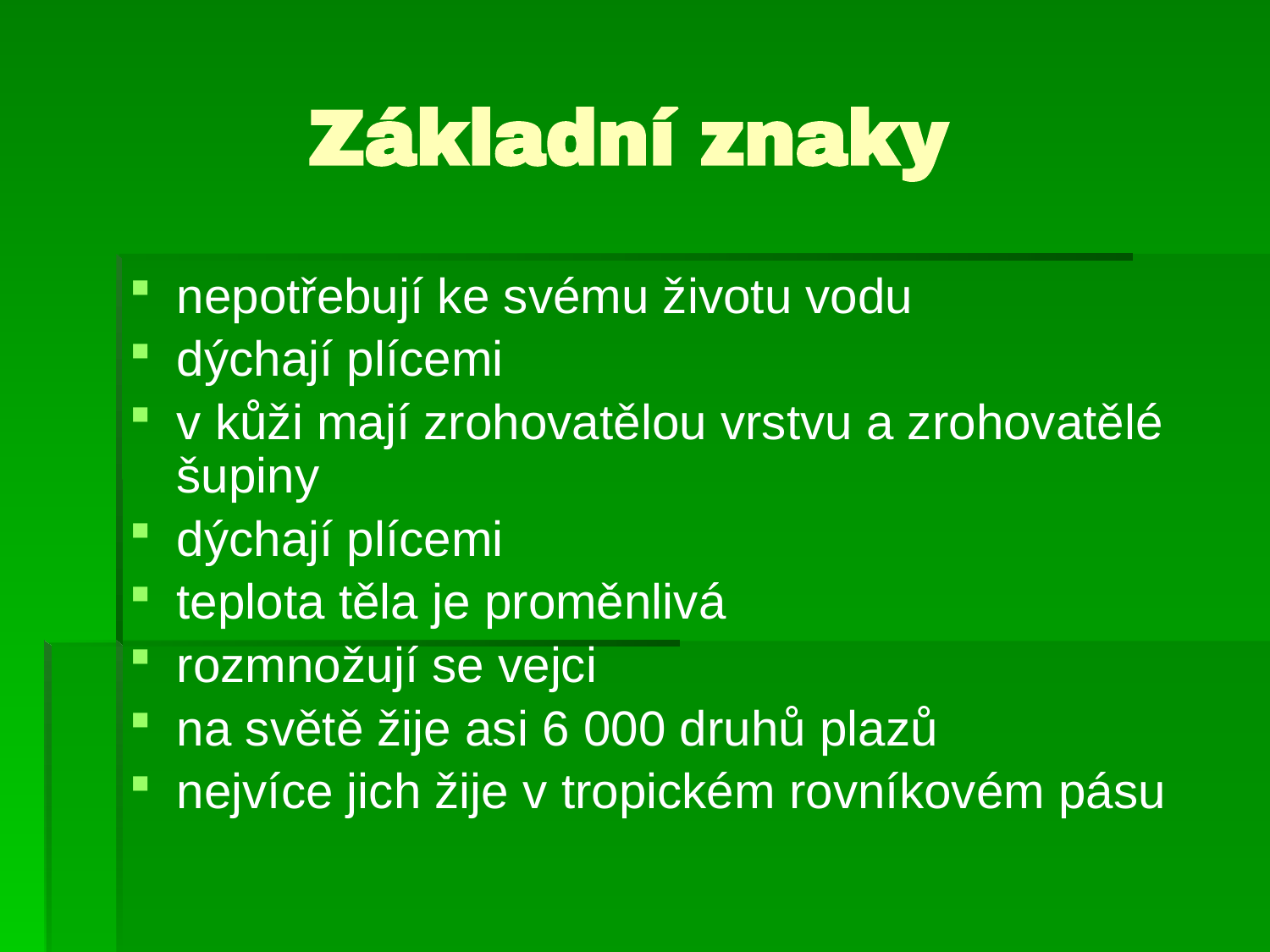

# Základní znaky
nepotřebují ke svému životu vodu
dýchají plícemi
v kůži mají zrohovatělou vrstvu a zrohovatělé šupiny
dýchají plícemi
teplota těla je proměnlivá
rozmnožují se vejci
na světě žije asi 6 000 druhů plazů
nejvíce jich žije v tropickém rovníkovém pásu